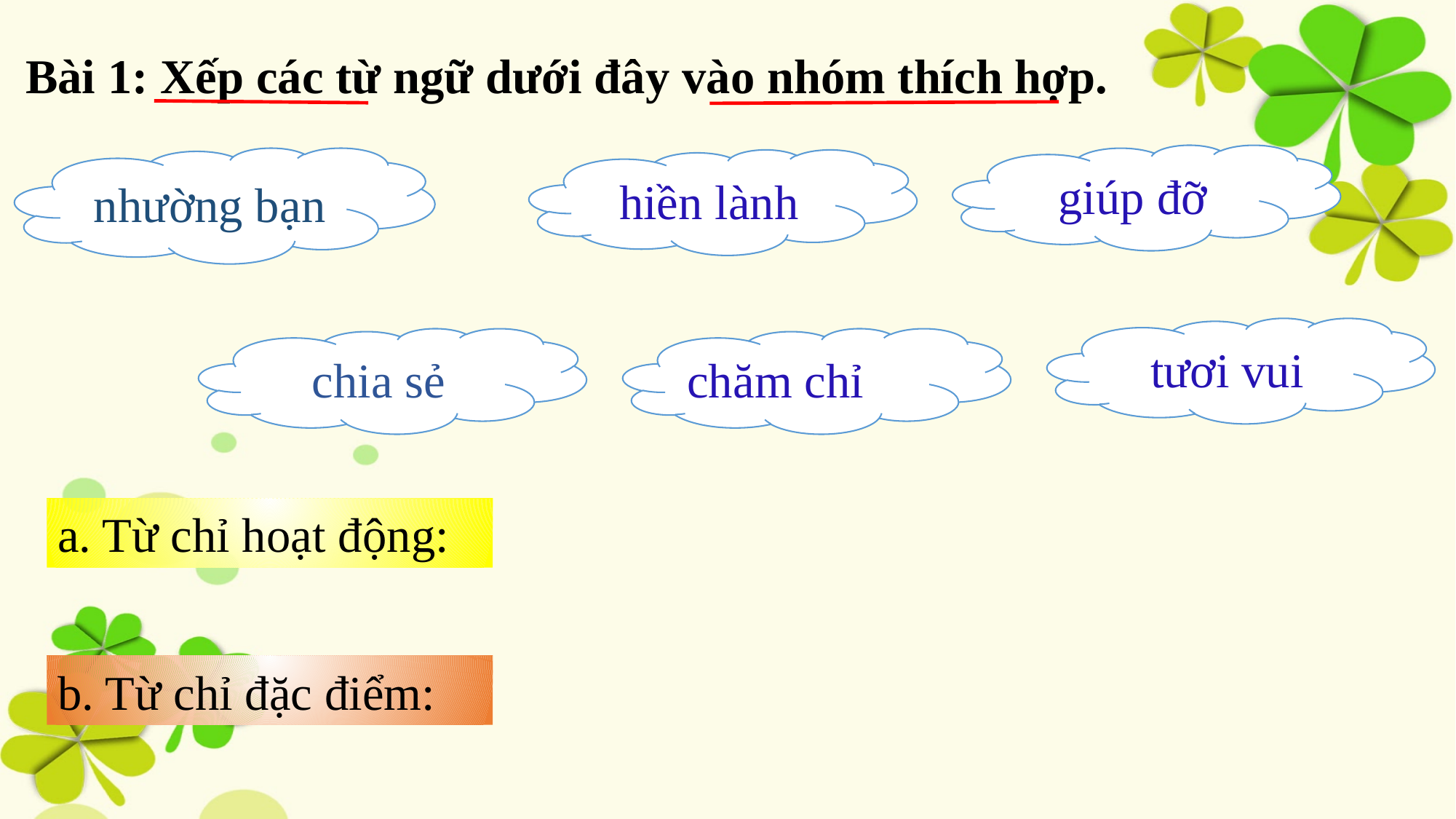

Bài 1: Xếp các từ ngữ dưới đây vào nhóm thích hợp.
giúp đỡ
nhường bạn
hiền lành
tươi vui
chăm chỉ
chia sẻ
a. Từ chỉ hoạt động:
b. Từ chỉ đặc điểm: